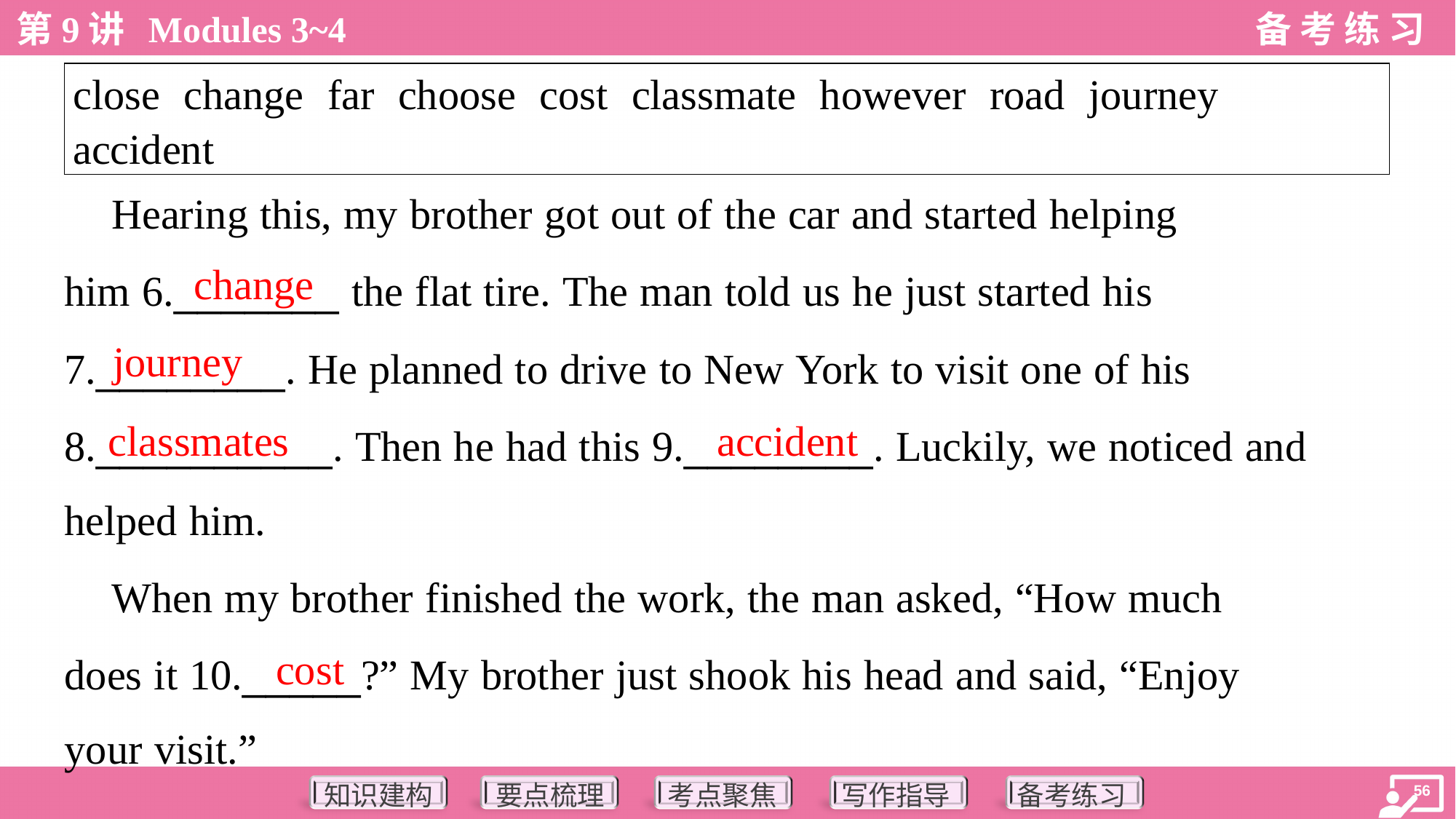

| close change far choose cost classmate however road journey accident |
| --- |
    Hearing this, my brother got out of the car and started helping
him 6._______ the flat tire. The man told us he just started his
7.________. He planned to drive to New York to visit one of his
8.__________. Then he had this 9.________. Luckily, we noticed and
helped him.
change
journey
classmates
accident
    When my brother finished the work, the man asked, “How much
does it 10._____?” My brother just shook his head and said, “Enjoy
your visit.”
cost